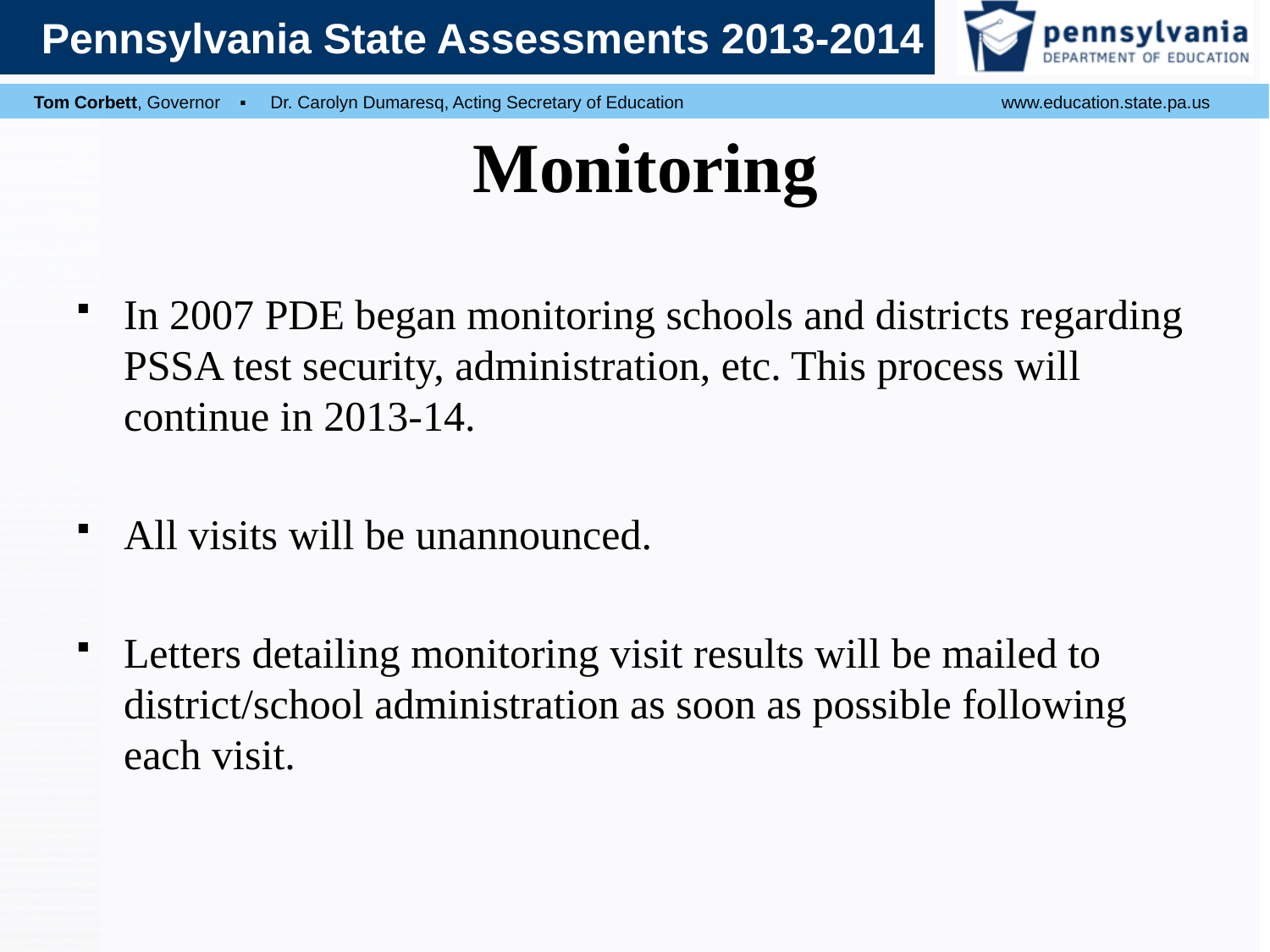

# Monitoring

In 2007 PDE began monitoring schools and districts regarding PSSA test security, administration, etc. This process will continue in 2013-14.

All visits will be unannounced.

Letters detailing monitoring visit results will be mailed to district/school administration as soon as possible following each visit.